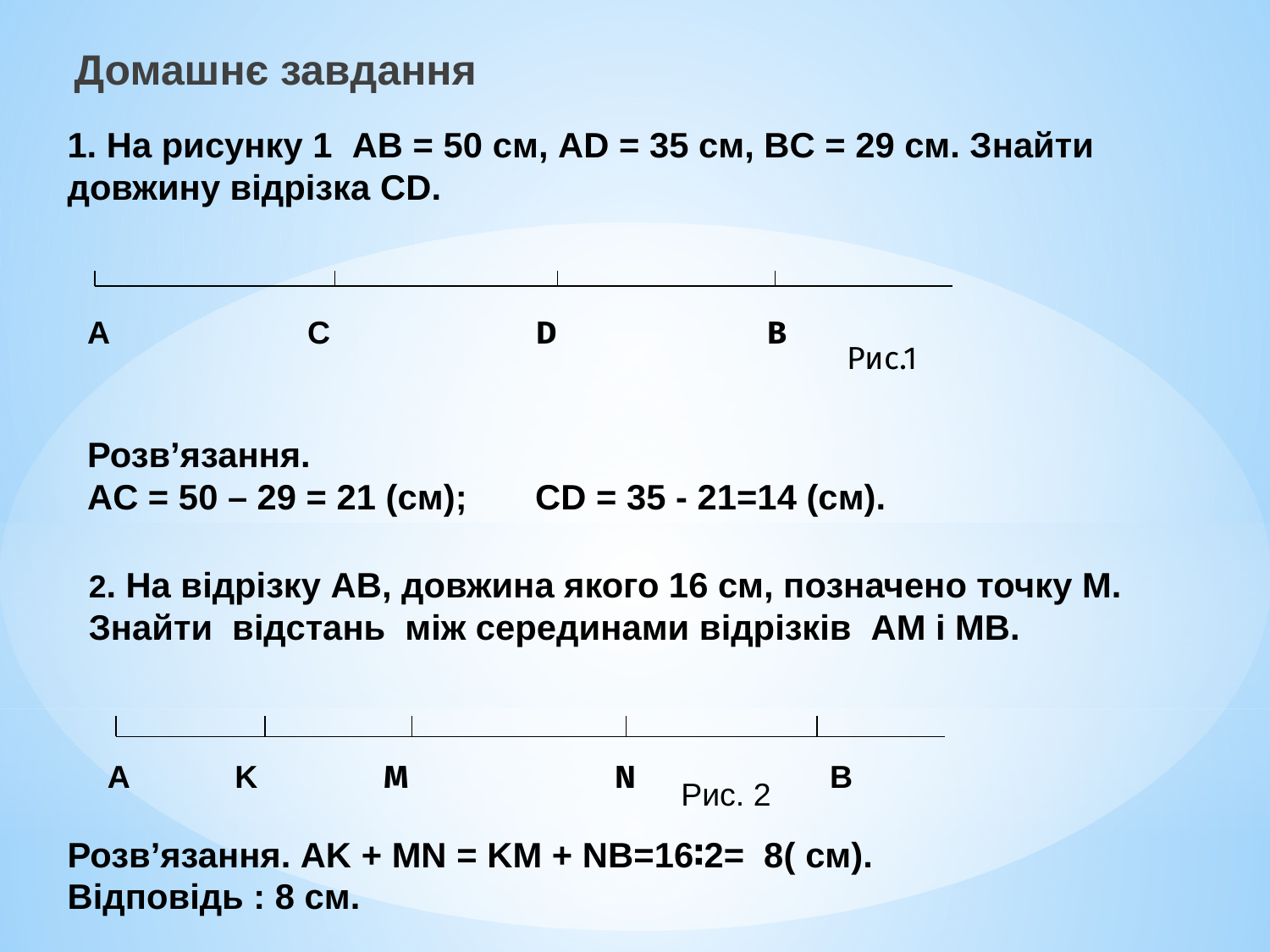

Домашнє завдання
1. На рисунку 1  AB = 50 см, AD = 35 см, BC = 29 см. Знайти довжину відрізка CD.
#
A
C
D
B
Рис.1
Розв’язання.
АC = 50 – 29 = 21 (см);       CD = 35 - 21=14 (см).

2. На відрізку AB, довжина якого 16 см, позначено точку M.    Знайти  відстань  між серединами відрізків  AM і MB.
A
K
M
N
B
Рис. 2
Розв’язання. AK + MN = KM + NB=16∶2=  8( см).
Відповідь : 8 см.